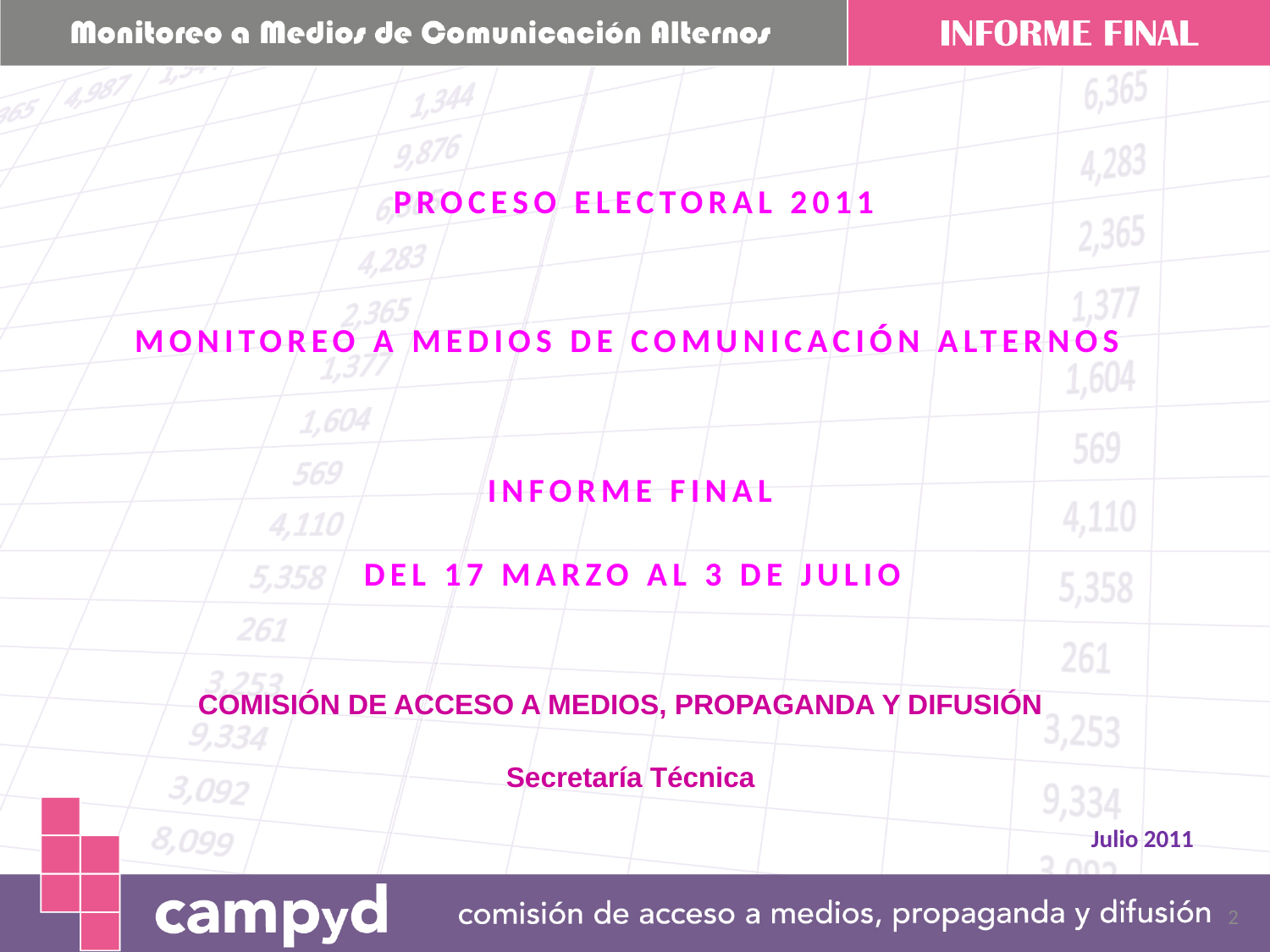

PROCESO ELECTORAL 2011
MONITOREO A MEDIOS DE COMUNICACIÓN ALTERNOS
INFORME FINAL
DEL 17 MARZO AL 3 DE JULIO
COMISIÓN DE ACCESO A MEDIOS, PROPAGANDA Y DIFUSIÓN
Secretaría Técnica
Julio 2011
2